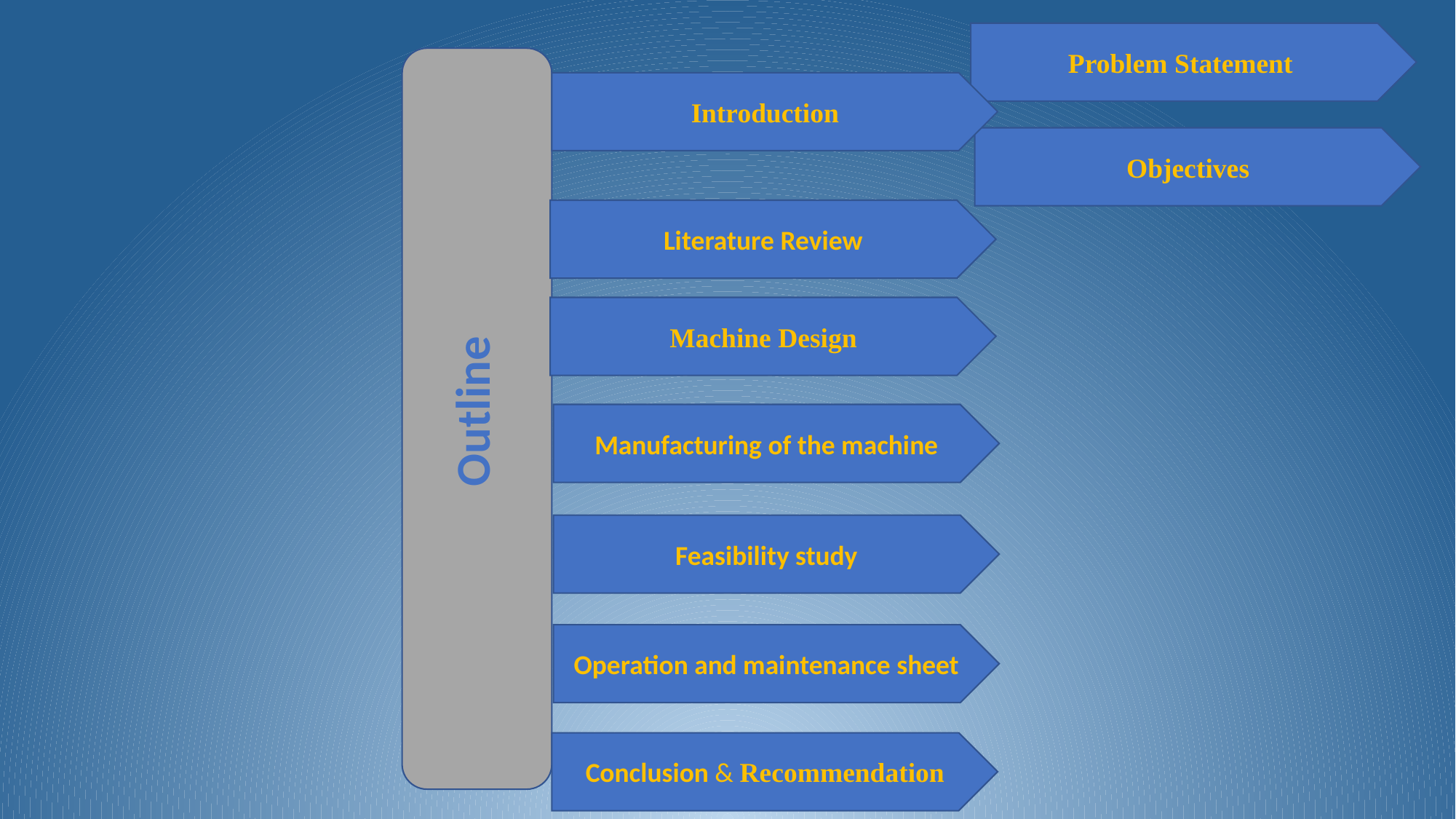

Problem Statement

Introduction
Objectives
Literature Review
Machine Design
Outline
Manufacturing of the machine
Feasibility study
Operation and maintenance sheet
Conclusion & Recommendation